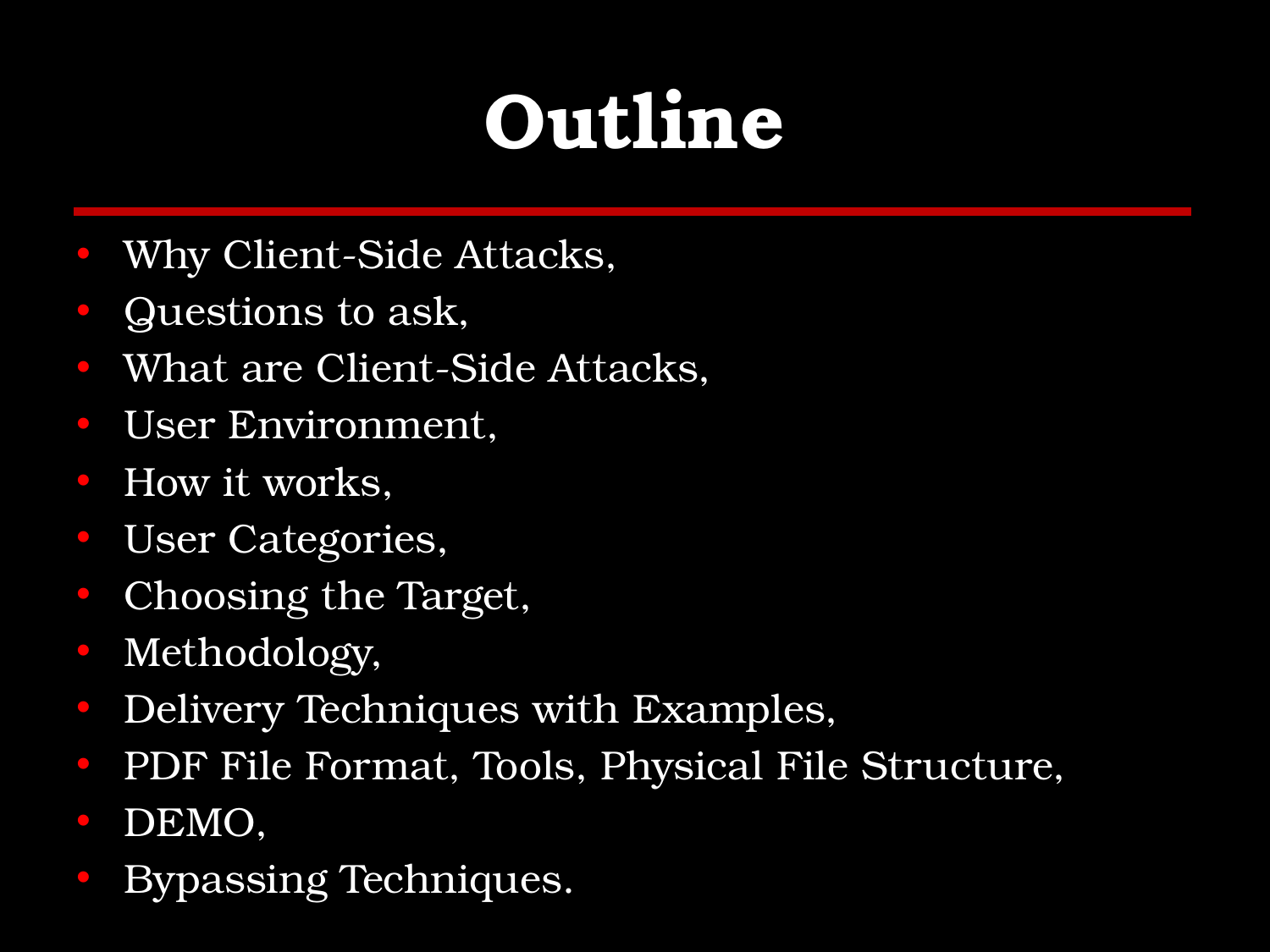

# Outline
Why Client-Side Attacks,
Questions to ask,
What are Client-Side Attacks,
User Environment,
How it works,
User Categories,
Choosing the Target,
Methodology,
Delivery Techniques with Examples,
PDF File Format, Tools, Physical File Structure,
DEMO,
Bypassing Techniques.